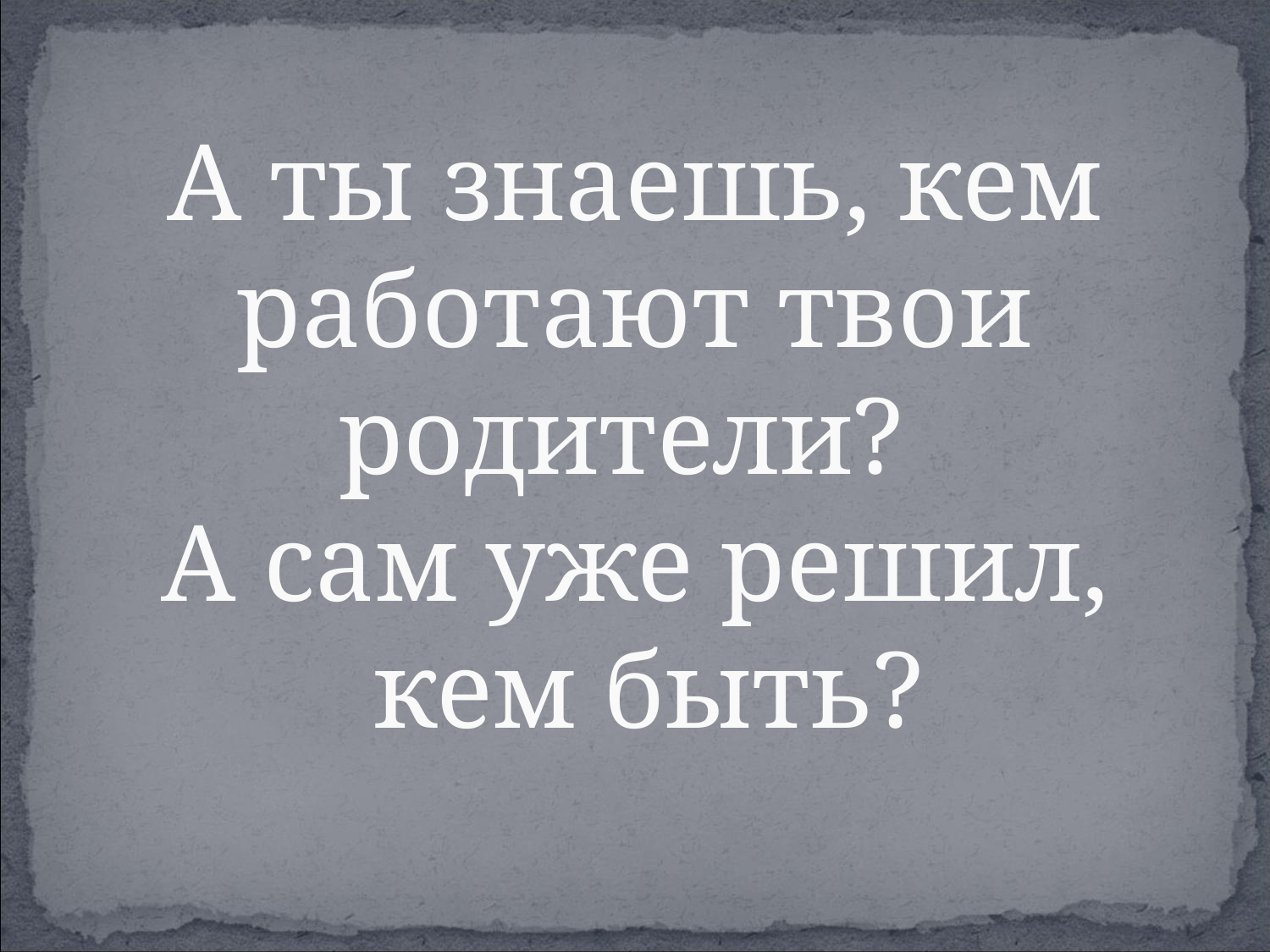

А ты знаешь, кем работают твои родители?
А сам уже решил,
 кем быть?